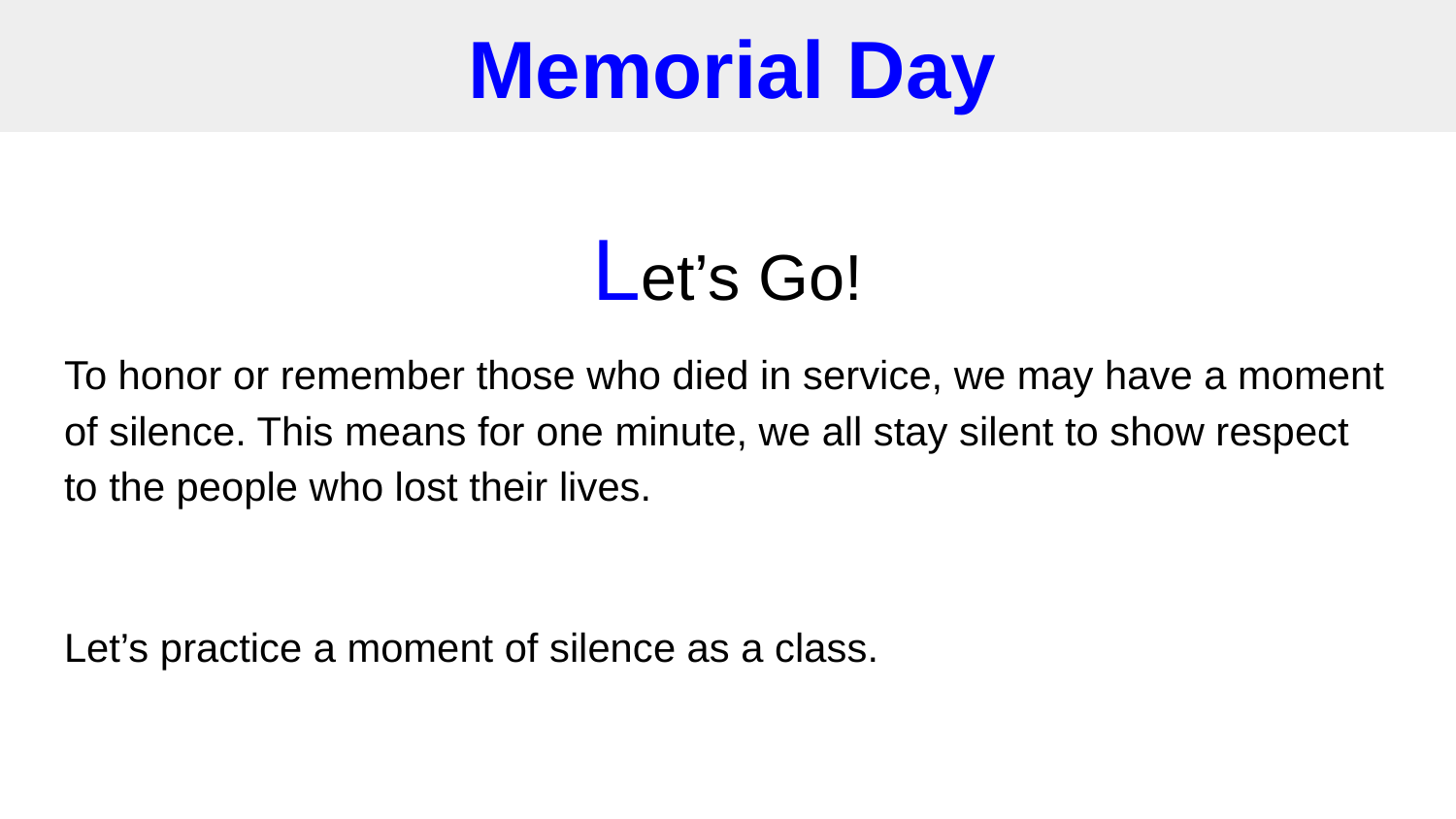

# Memorial Day
Let’s Go!
To honor or remember those who died in service, we may have a moment of silence. This means for one minute, we all stay silent to show respect to the people who lost their lives.

Let’s practice a moment of silence as a class.